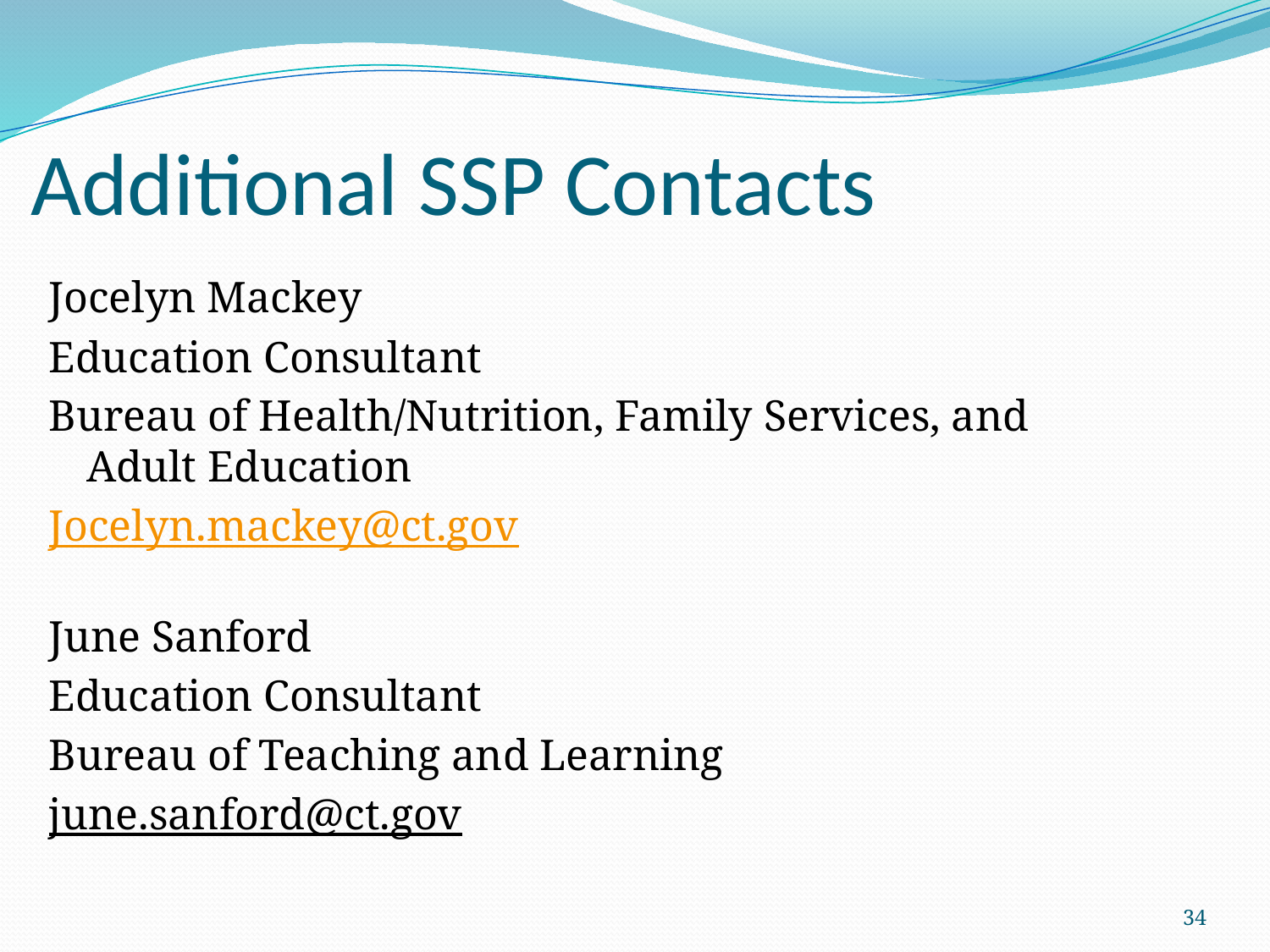

# Additional SSP Contacts
Jocelyn Mackey
Education Consultant
Bureau of Health/Nutrition, Family Services, and Adult Education
Jocelyn.mackey@ct.gov

June Sanford
Education Consultant
Bureau of Teaching and Learning
june.sanford@ct.gov
34